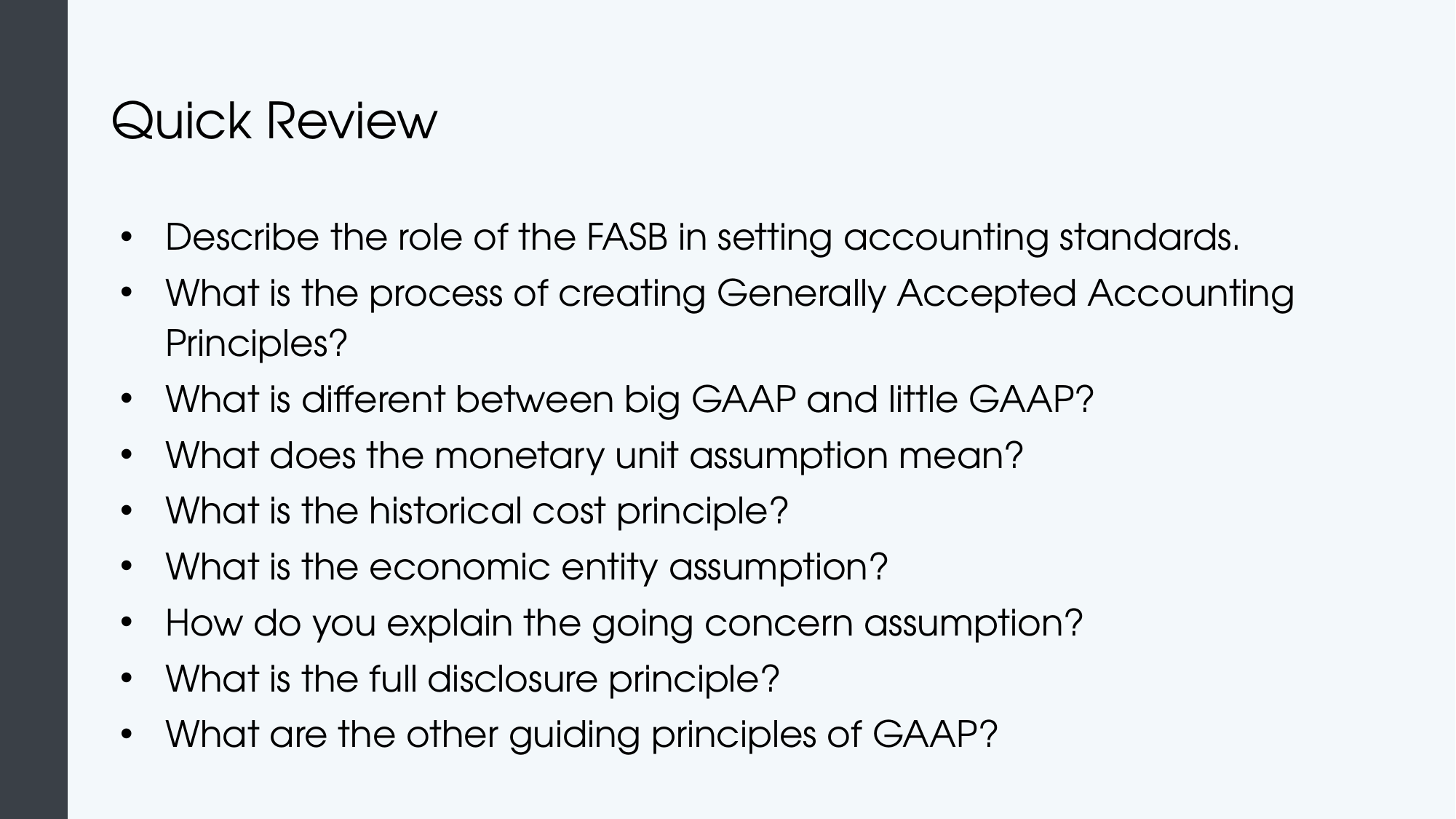

# Quick Review
Describe the role of the FASB in setting accounting standards.
What is the process of creating Generally Accepted Accounting Principles?
What is different between big GAAP and little GAAP?
What does the monetary unit assumption mean?
What is the historical cost principle?
What is the economic entity assumption?
How do you explain the going concern assumption?
What is the full disclosure principle?
What are the other guiding principles of GAAP?